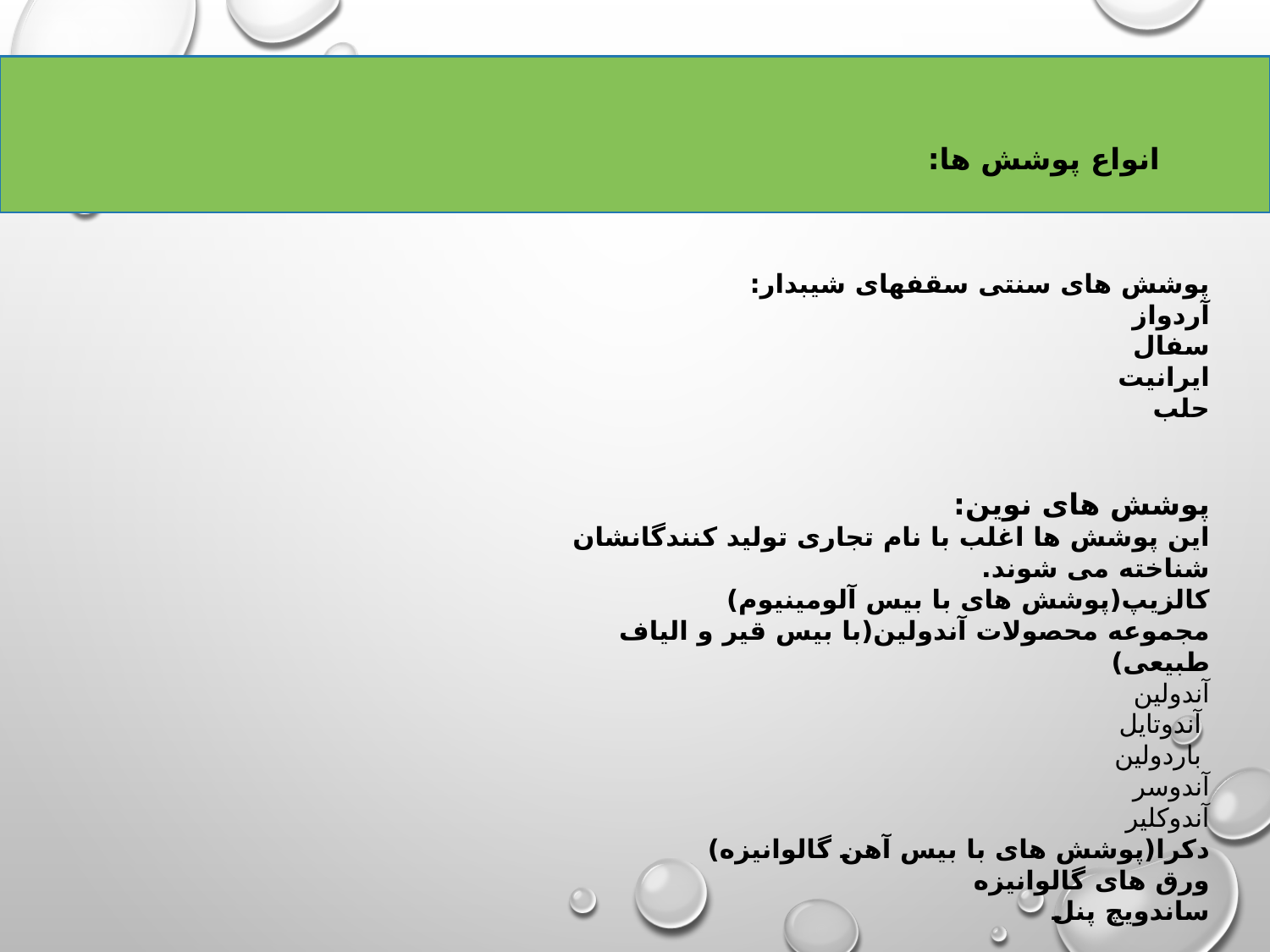

انواع پوشش ها:
پوشش های سنتی سقفهای شیبدار:
آردواز
سفال
ایرانیت
حلب

پوشش های نوین:
این پوشش ها اغلب با نام تجاری تولید کنندگانشان شناخته می شوند.
کالزیپ(پوشش های با بیس آلومینیوم)
مجموعه محصولات آندولین(با بیس قیر و الیاف طبیعی)
آندولین
 آندوتایل
 باردولین
آندوسر
آندوکلیر
دکرا(پوشش های با بیس آهن گالوانیزه)
ورق های گالوانیزه
ساندویچ پنل